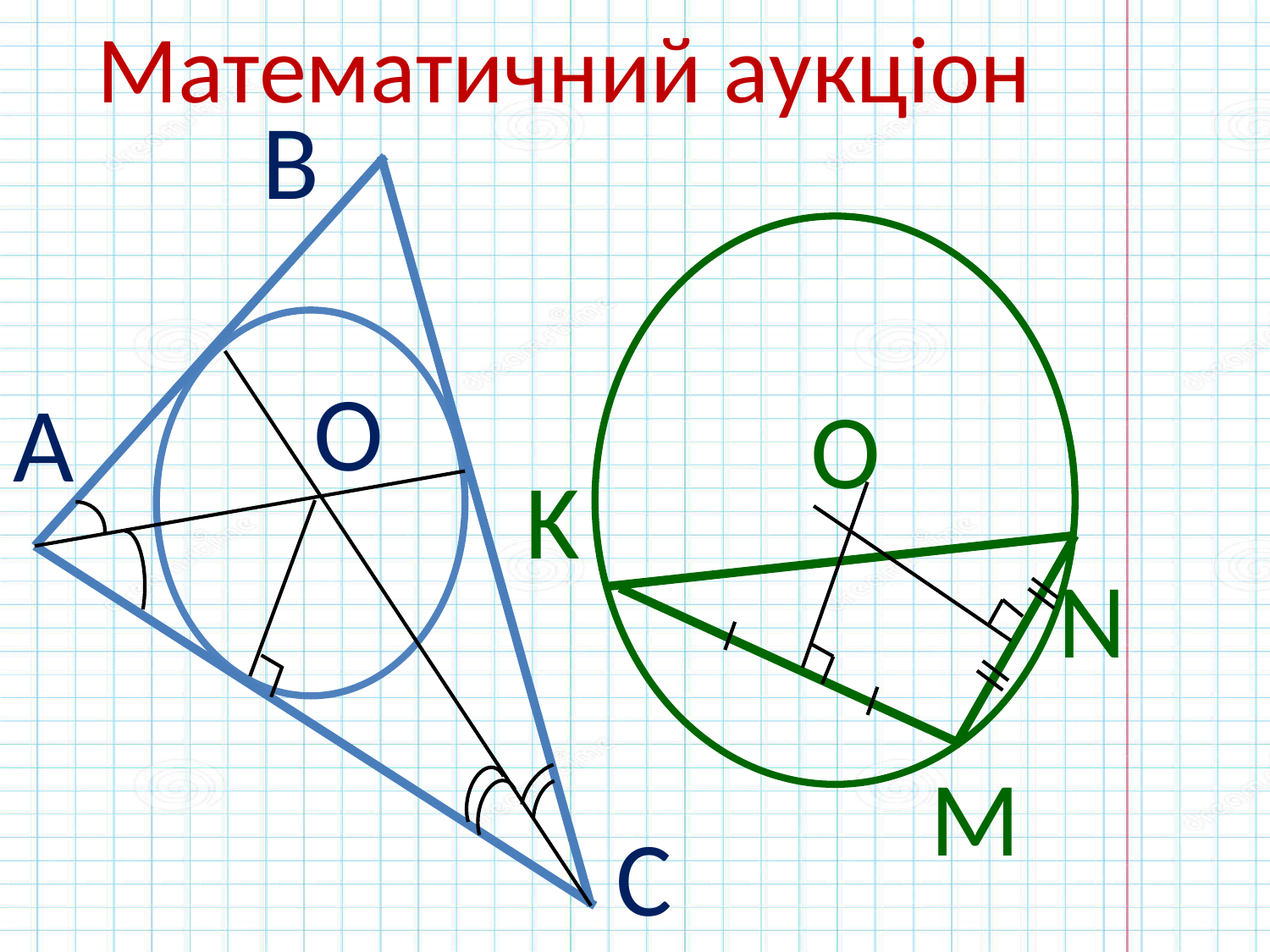

Математичний аукціон
B

O
А
O
K

N
M

C